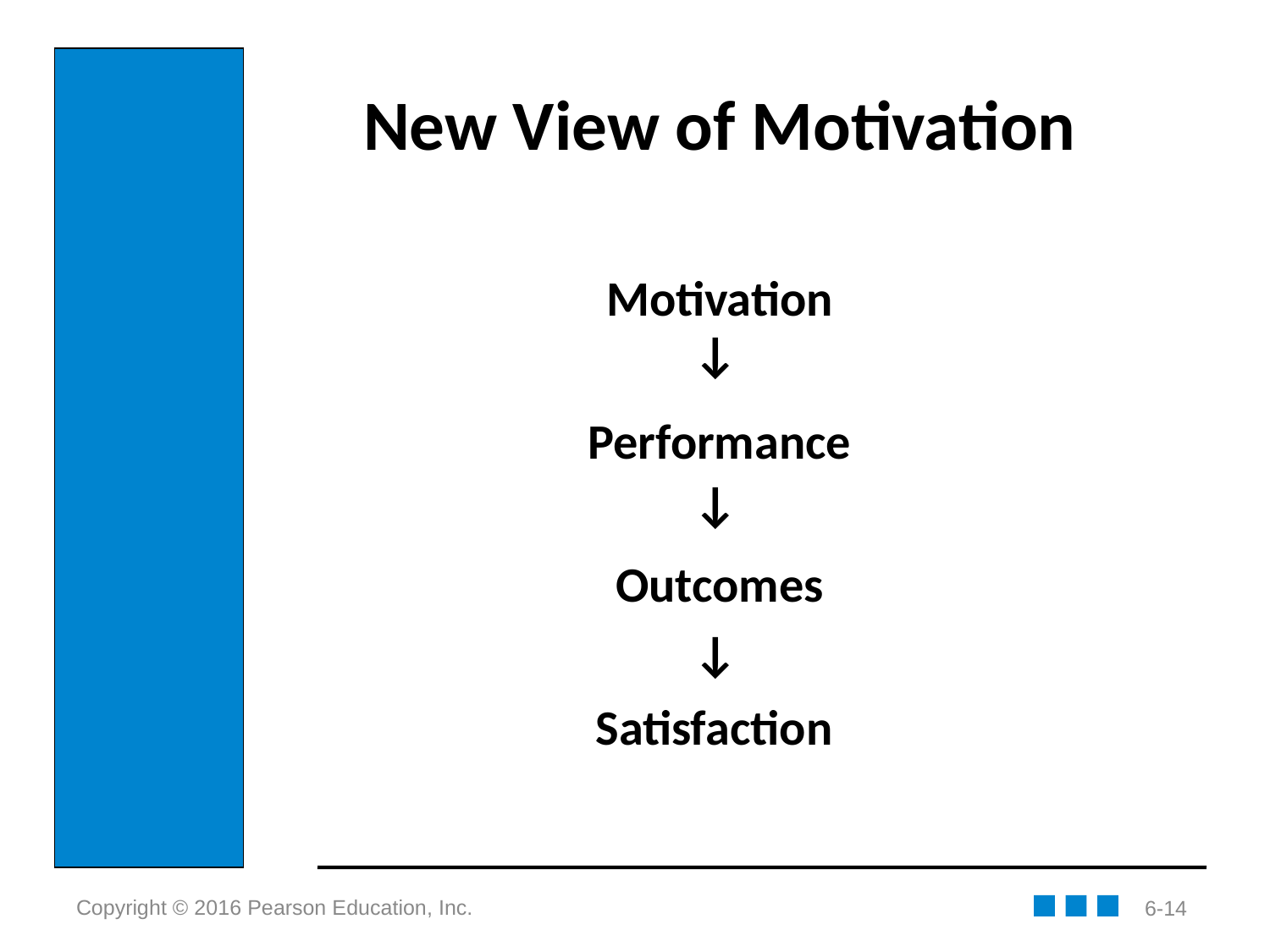

# New View of Motivation

Motivation
Performance
Outcomes
Satisfaction
→
→
→

6-14
Copyright © 2016 Pearson Education, Inc.